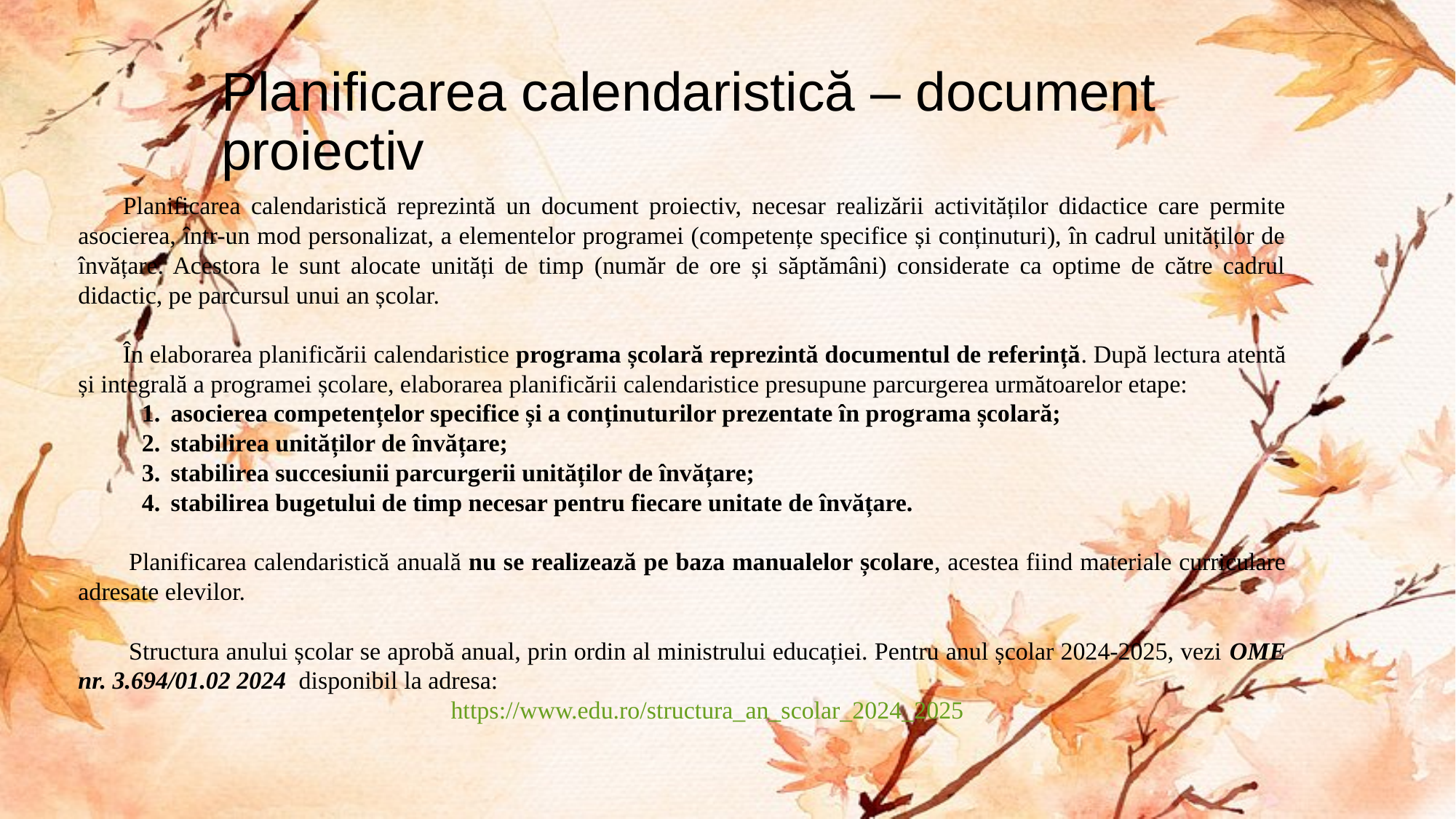

# Planificarea calendaristică – document proiectiv
Planificarea calendaristică reprezintă un document proiectiv, necesar realizării activităților didactice care permite asocierea, într-un mod personalizat, a elementelor programei (competențe specifice și conținuturi), în cadrul unităților de învățare. Acestora le sunt alocate unități de timp (număr de ore și săptămâni) considerate ca optime de către cadrul didactic, pe parcursul unui an școlar.

În elaborarea planificării calendaristice programa școlară reprezintă documentul de referință. După lectura atentă și integrală a programei școlare, elaborarea planificării calendaristice presupune parcurgerea următoarelor etape:
asocierea competențelor specifice și a conținuturilor prezentate în programa școlară;
stabilirea unităților de învățare;
stabilirea succesiunii parcurgerii unităților de învățare;
stabilirea bugetului de timp necesar pentru fiecare unitate de învățare.

Planificarea calendaristică anuală nu se realizează pe baza manualelor școlare, acestea fiind materiale curriculare adresate elevilor.

Structura anului școlar se aprobă anual, prin ordin al ministrului educației. Pentru anul școlar 2024-2025, vezi OME nr. 3.694/01.02 2024  disponibil la adresa:
https://www.edu.ro/structura_an_scolar_2024_2025